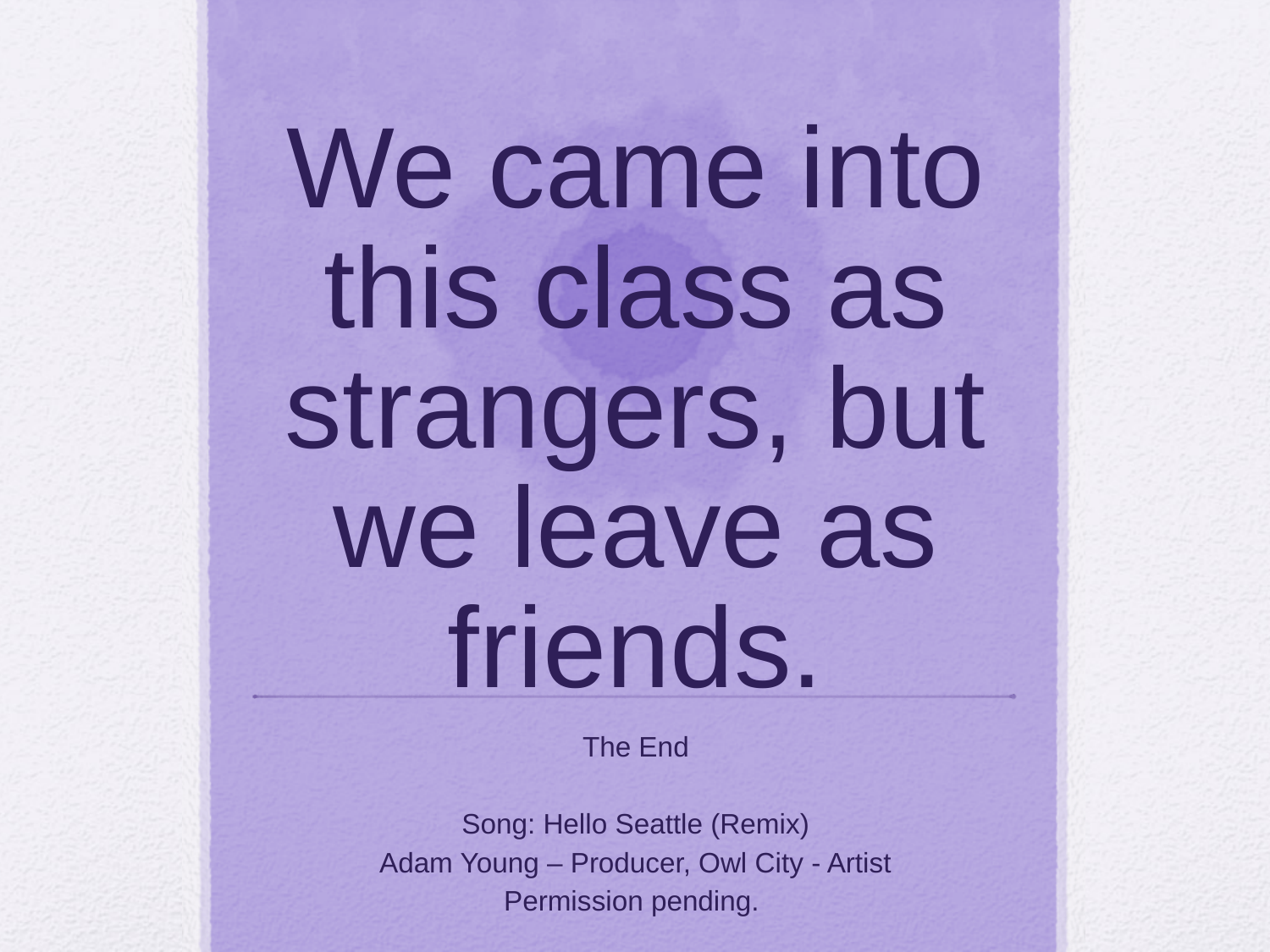

# We came into this class as strangers, but we leave as friends.
The End

Song: Hello Seattle (Remix)
Adam Young – Producer, Owl City - Artist
Permission pending.